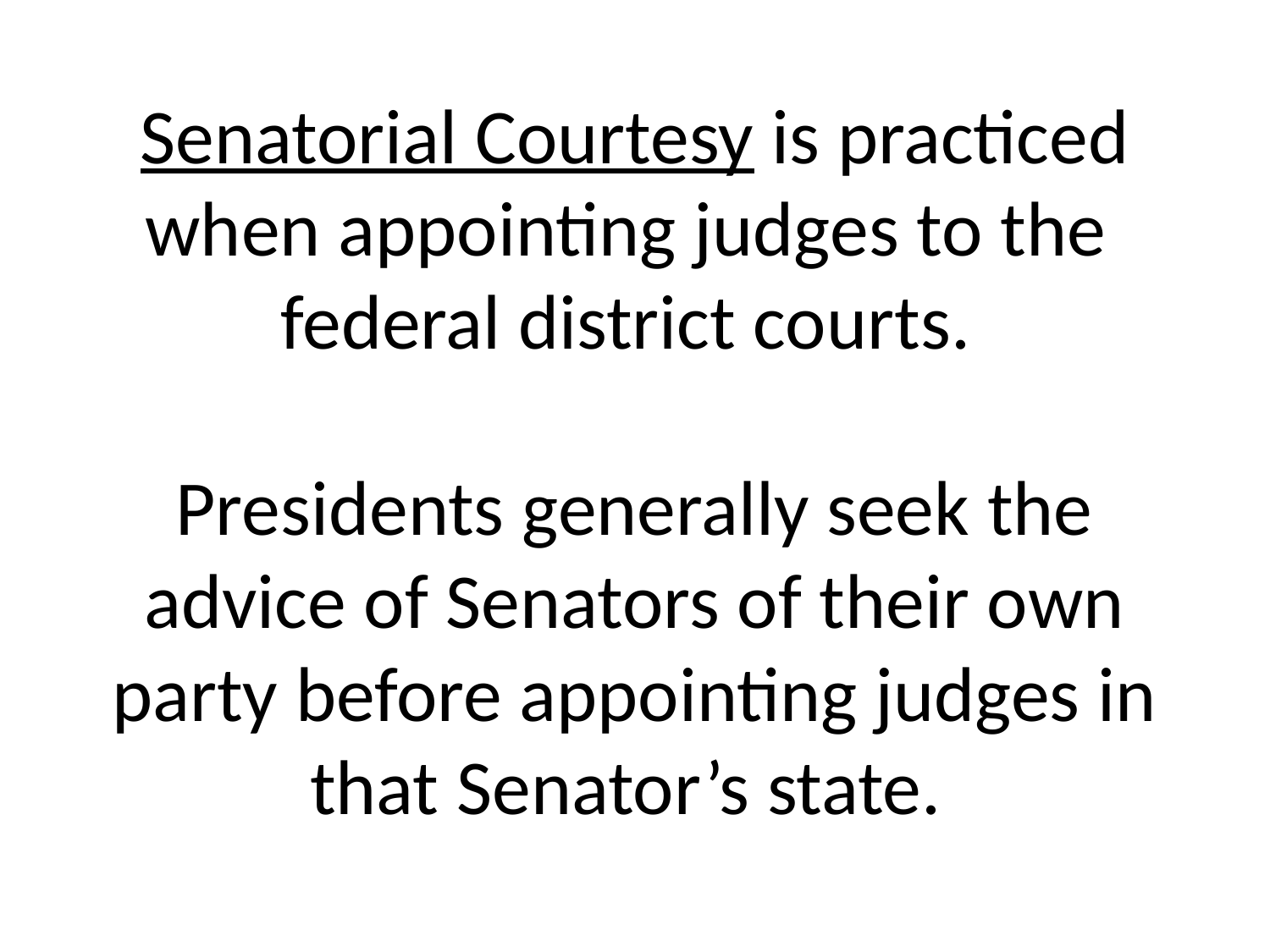

# Senatorial Courtesy is practiced when appointing judges to the federal district courts. Presidents generally seek the advice of Senators of their own party before appointing judges in that Senator’s state.